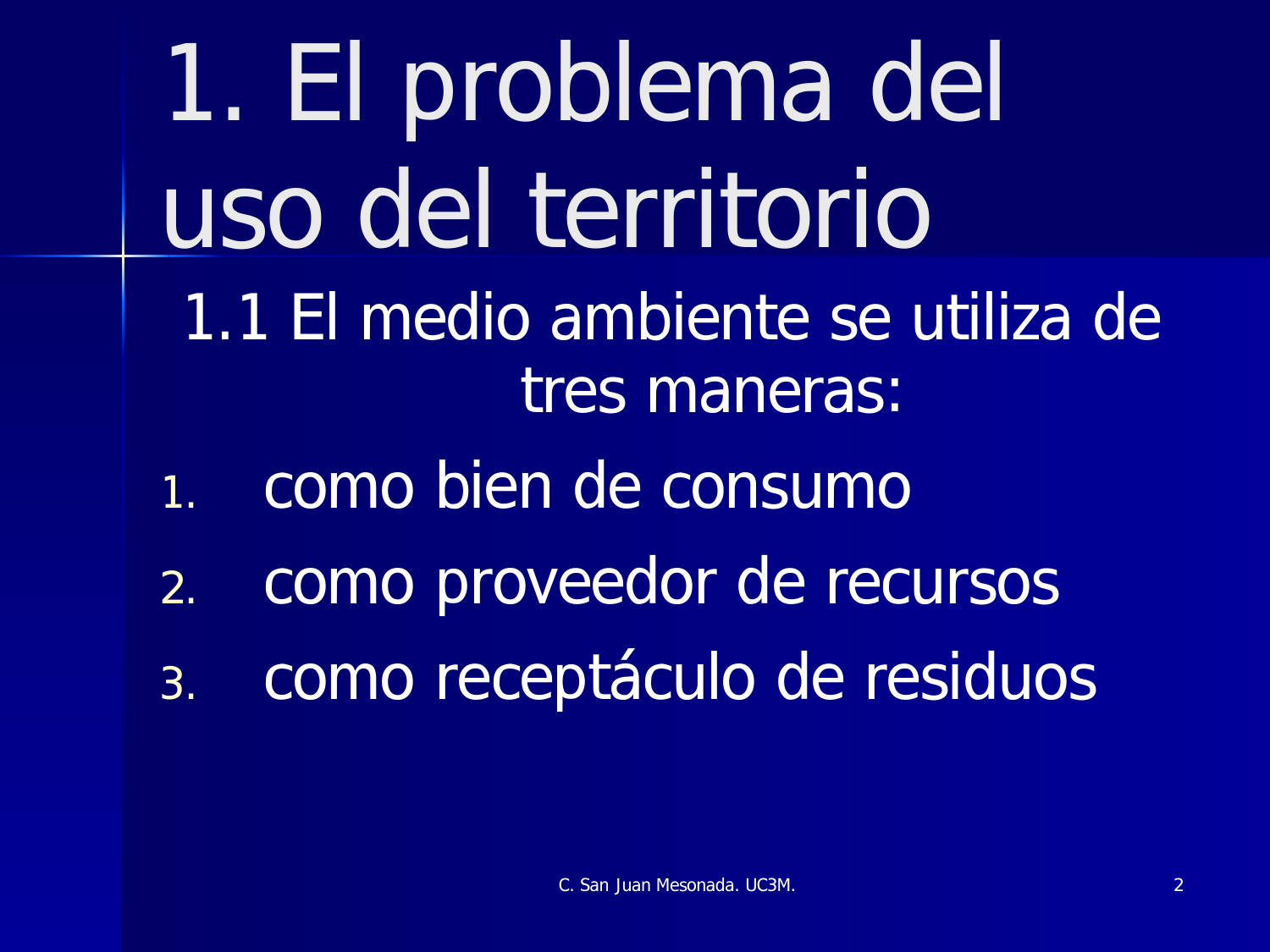

# 1. El problema del uso del territorio
1.1 El medio ambiente se utiliza de tres maneras:
como bien de consumo
como proveedor de recursos
como receptáculo de residuos

C. San Juan Mesonada. UC3M.
2